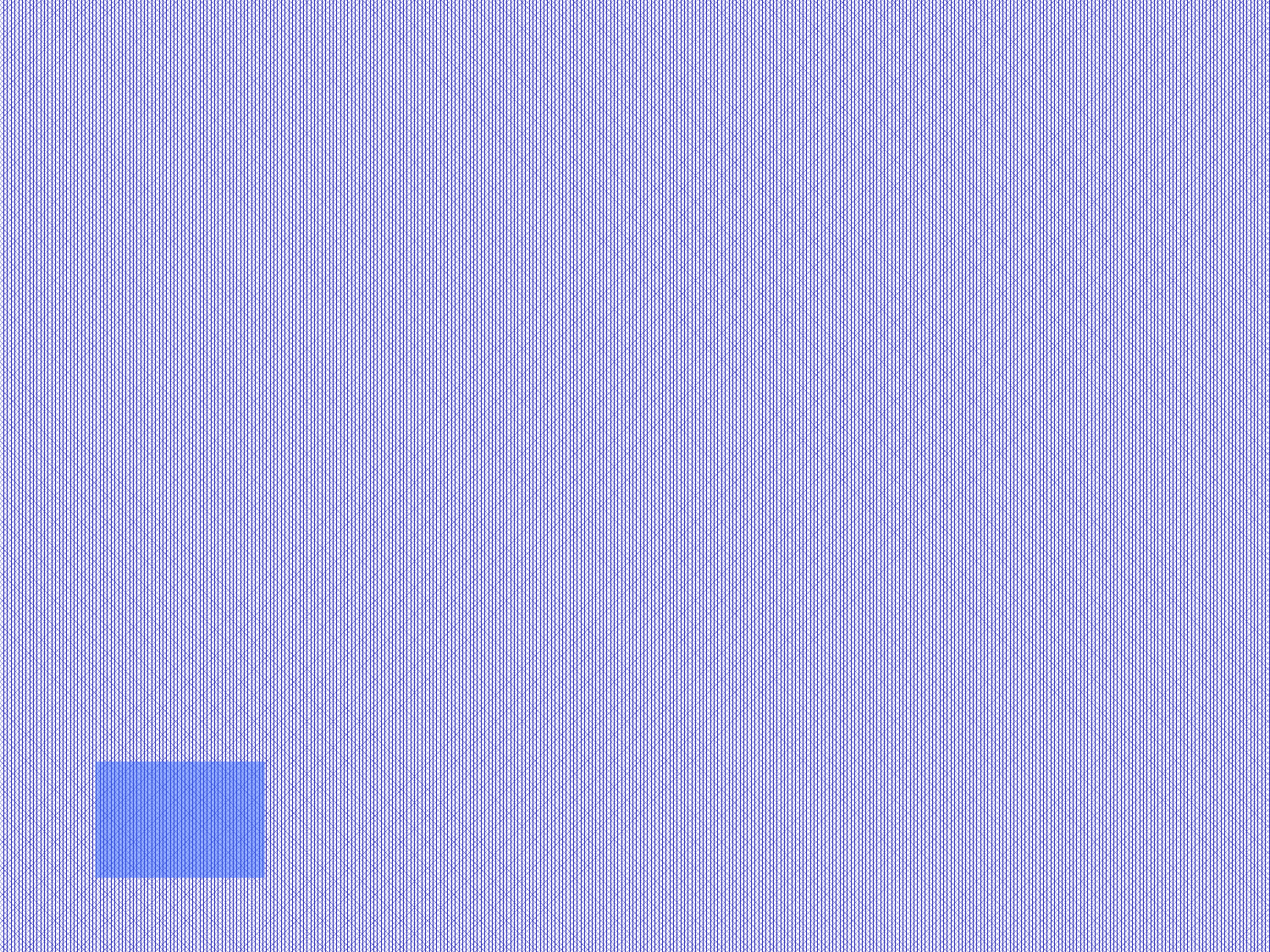

Cell with a large central
 vacuole, chloroplasts
and a cell wall